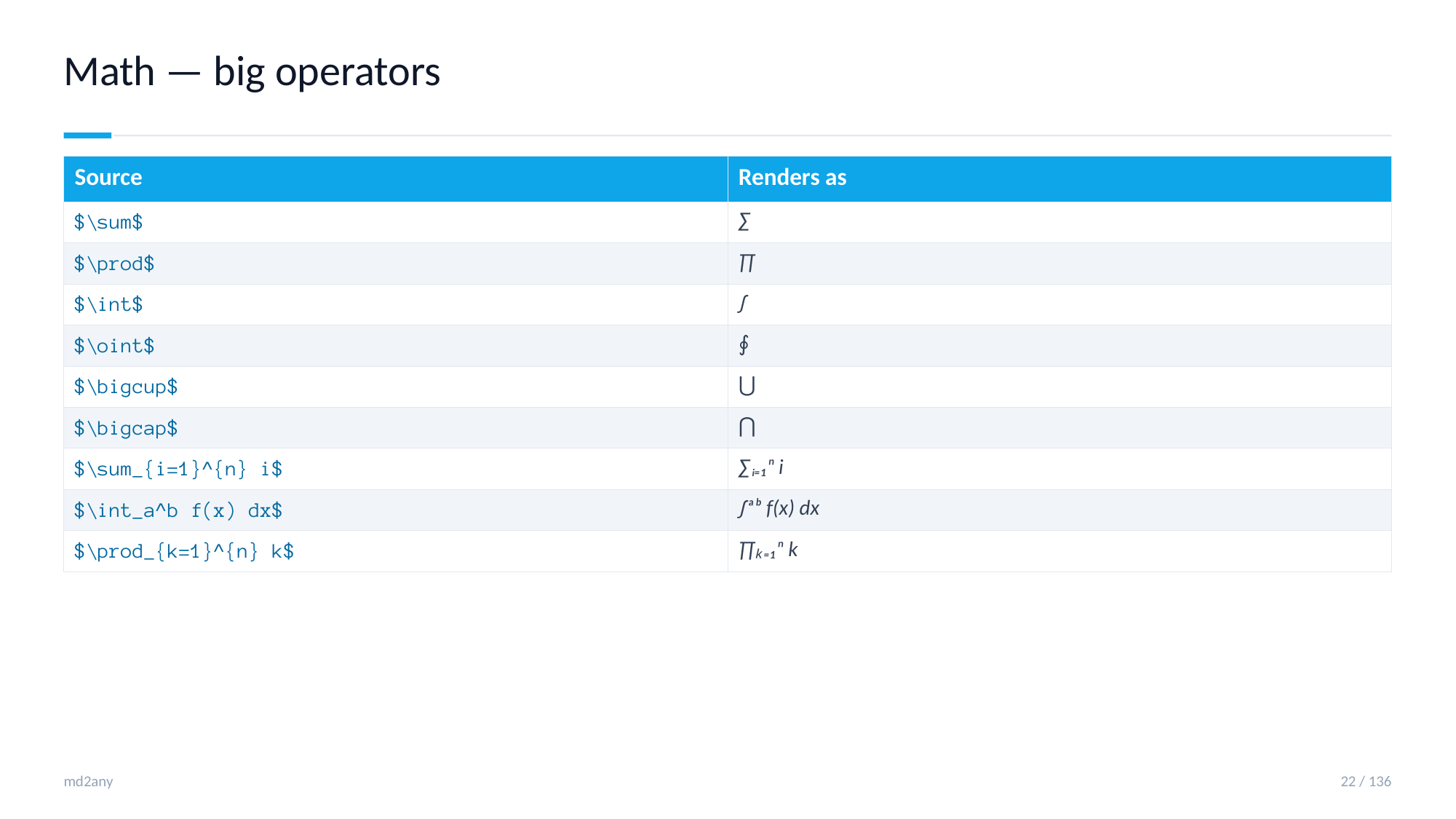

Math — big operators

| Source | Renders as |
| --- | --- |
| $\sum$ | ∑ |
| $\prod$ | ∏ |
| $\int$ | ∫ |
| $\oint$ | ∮ |
| $\bigcup$ | ⋃ |
| $\bigcap$ | ⋂ |
| $\sum\_{i=1}^{n} i$ | ∑ᵢ₌₁ⁿ i |
| $\int\_a^b f(x) dx$ | ∫ₐᵇ f(x) dx |
| $\prod\_{k=1}^{n} k$ | ∏ₖ₌₁ⁿ k |
md2any
22 / 136